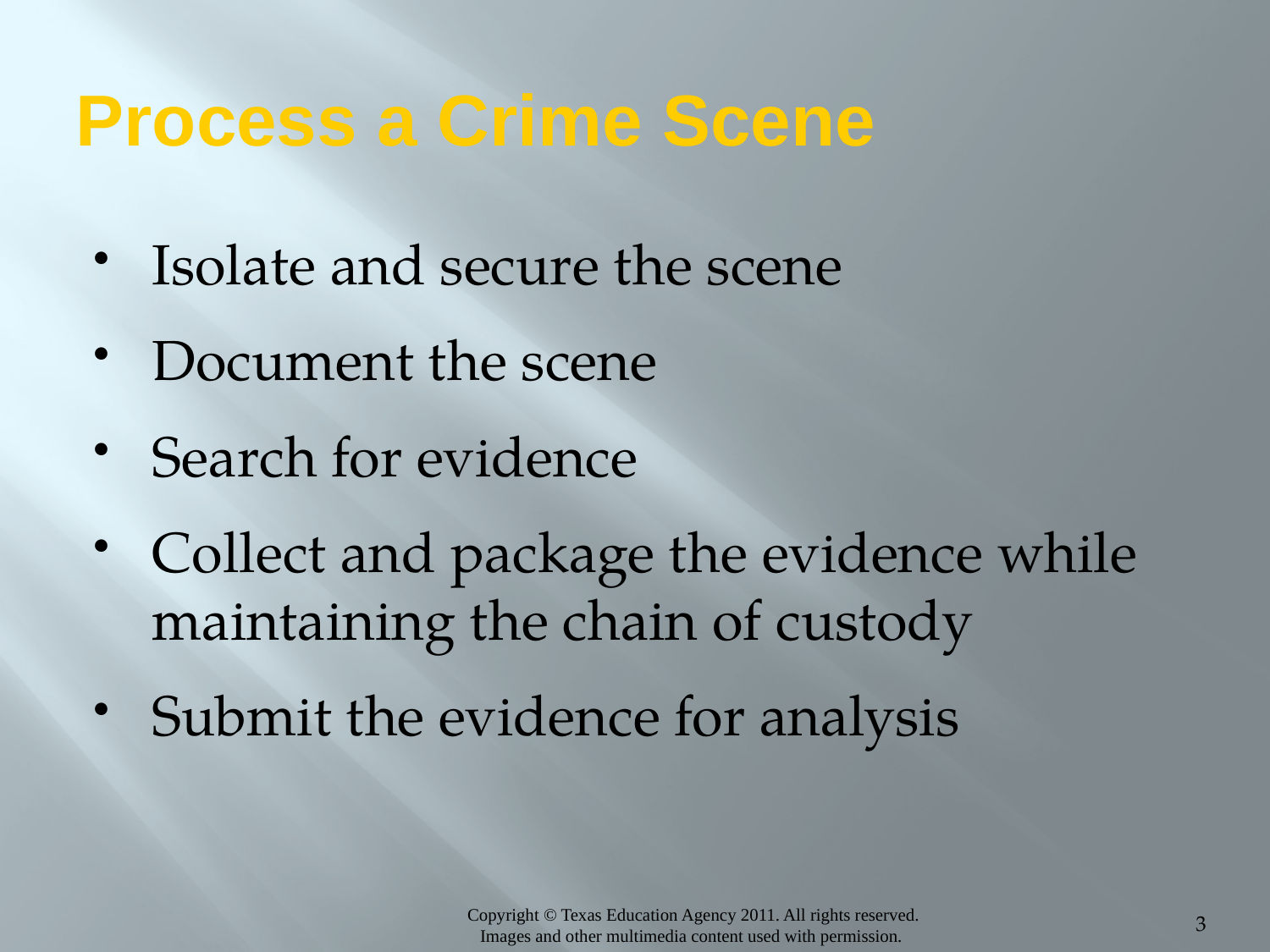

# Process a Crime Scene
Isolate and secure the scene
Document the scene
Search for evidence
Collect and package the evidence while maintaining the chain of custody
Submit the evidence for analysis

3